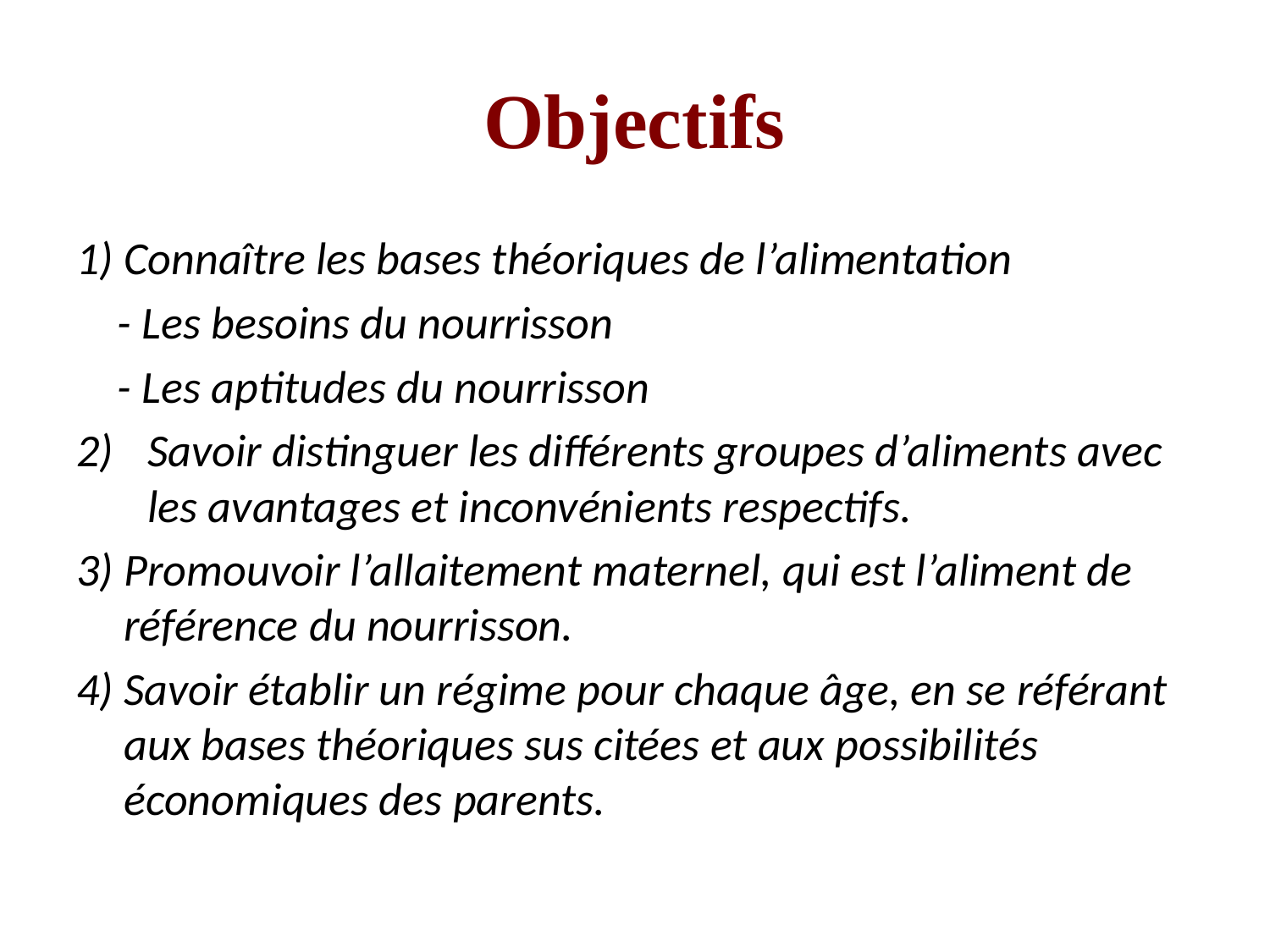

# Objectifs
Connaître les bases théoriques de l’alimentation
    - Les besoins du nourrisson
    - Les aptitudes du nourrisson
Savoir distinguer les différents groupes d’aliments avec les avantages et inconvénients respectifs.
Promouvoir l’allaitement maternel, qui est l’aliment de référence du nourrisson.
Savoir établir un régime pour chaque âge, en se référant aux bases théoriques sus citées et aux possibilités économiques des parents.